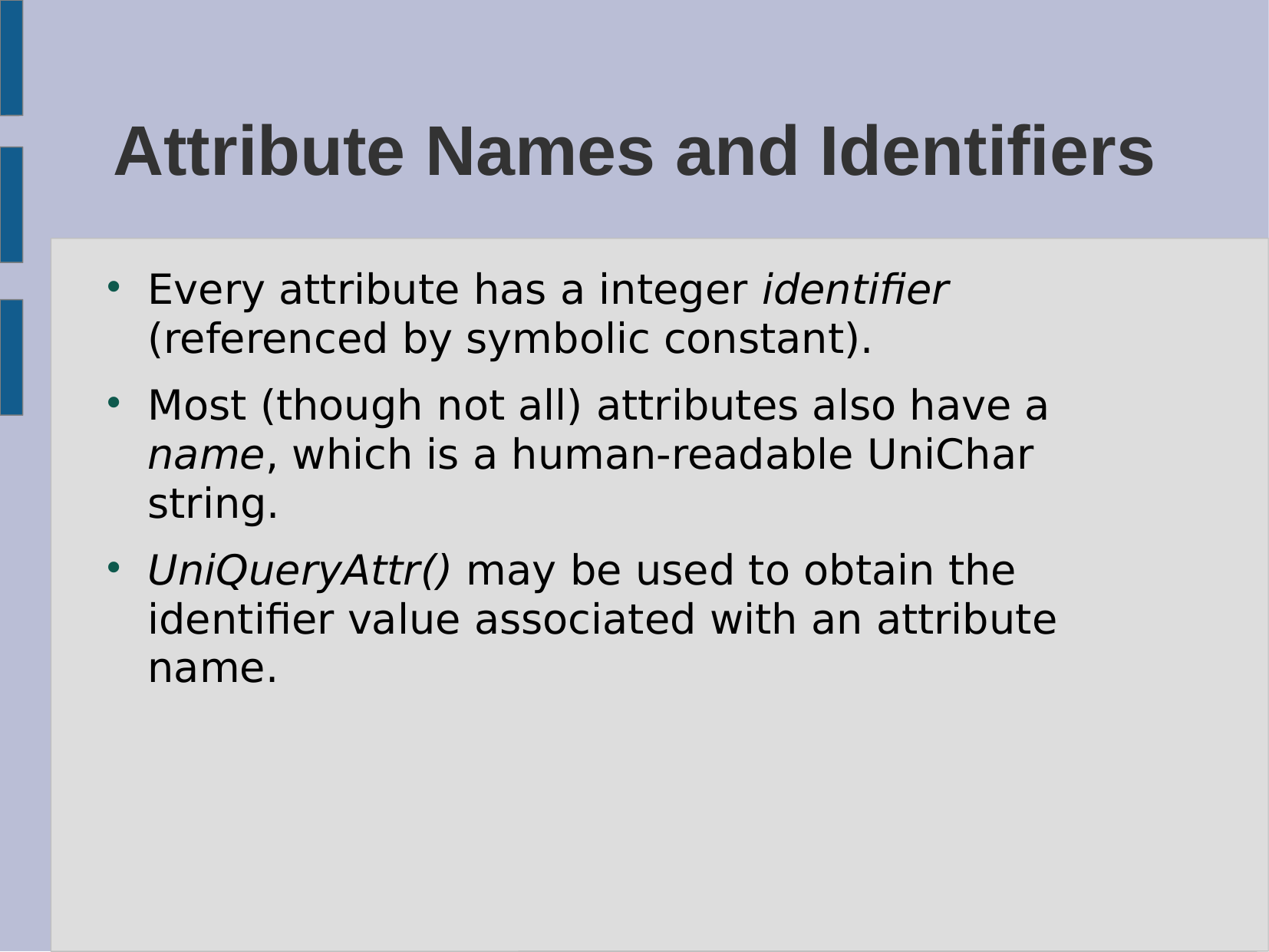

# Attribute Names and Identifiers
Every attribute has a integer identifier (referenced by symbolic constant).
Most (though not all) attributes also have a name, which is a human-readable UniChar string.
UniQueryAttr() may be used to obtain the identifier value associated with an attribute name.